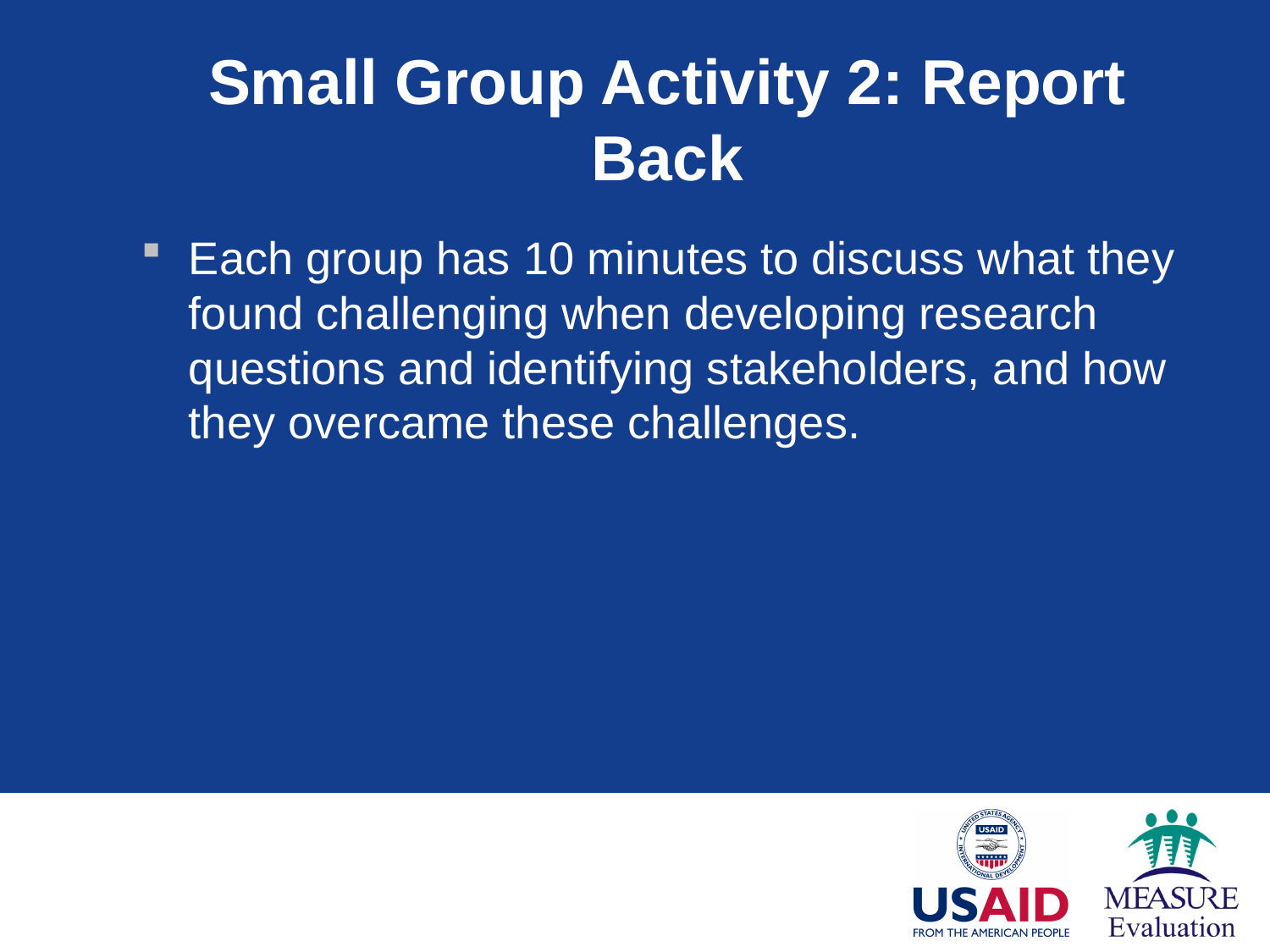

# Small Group Activity 2: Report Back
Each group has 10 minutes to discuss what they found challenging when developing research questions and identifying stakeholders, and how they overcame these challenges.